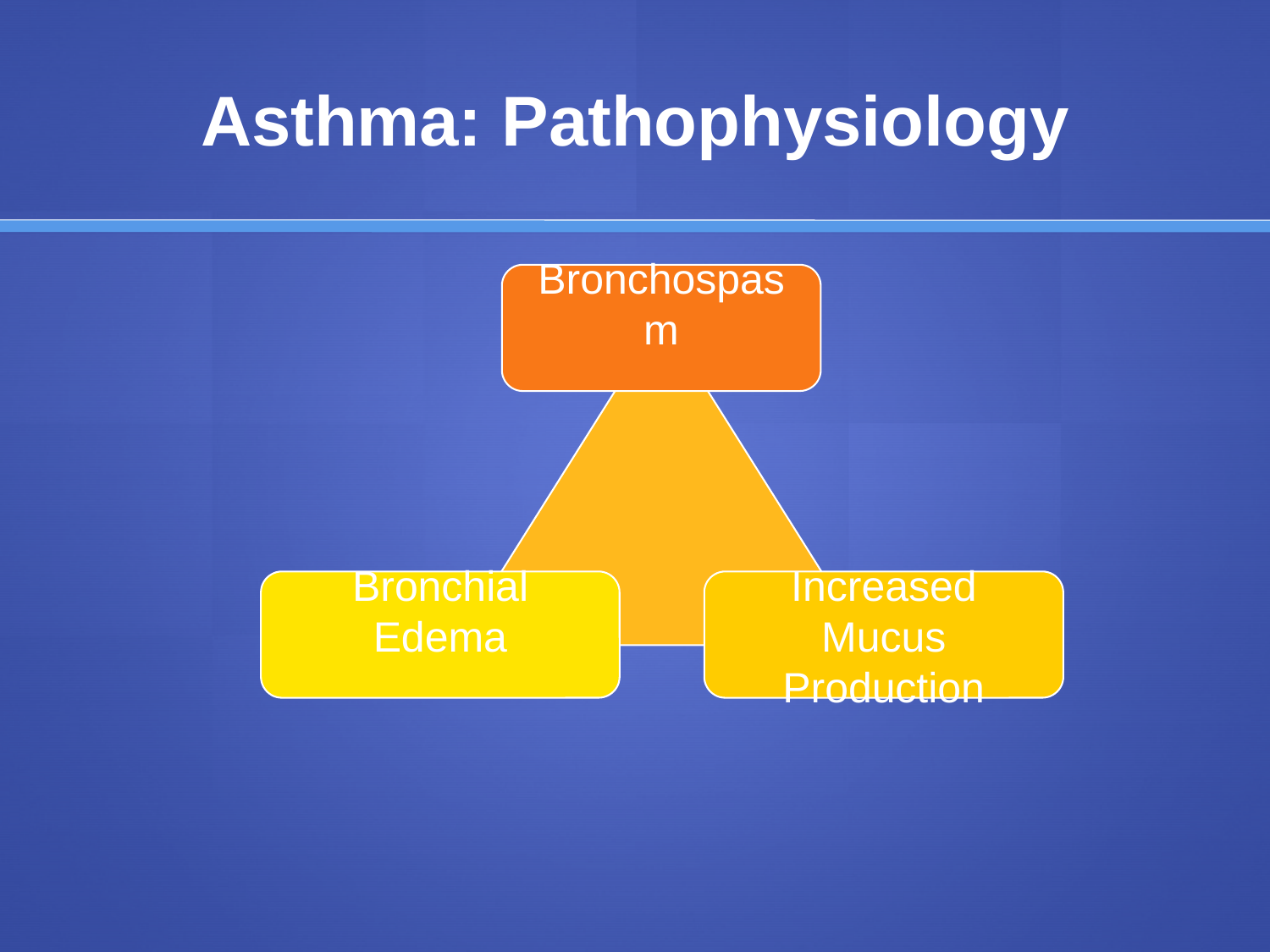

# Asthma: Pathophysiology
Bronchospasm

Bronchial Edema

Increased Mucus
Production